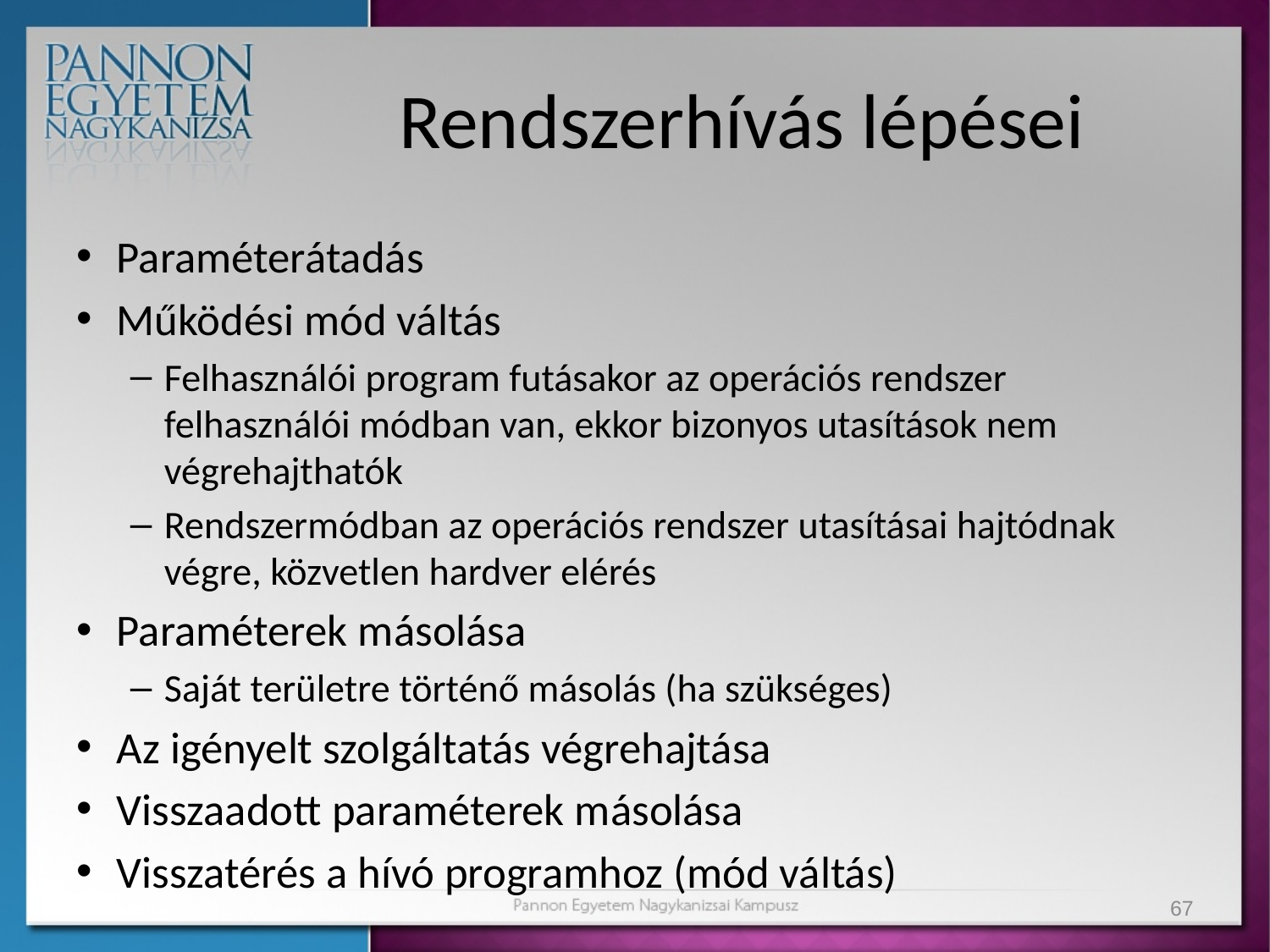

# Rendszerhívás lépései
Paraméterátadás
Működési mód váltás
Felhasználói program futásakor az operációs rendszer felhasználói módban van, ekkor bizonyos utasítások nem végrehajthatók
Rendszermódban az operációs rendszer utasításai hajtódnak végre, közvetlen hardver elérés
Paraméterek másolása
Saját területre történő másolás (ha szükséges)
Az igényelt szolgáltatás végrehajtása
Visszaadott paraméterek másolása
Visszatérés a hívó programhoz (mód váltás)
67